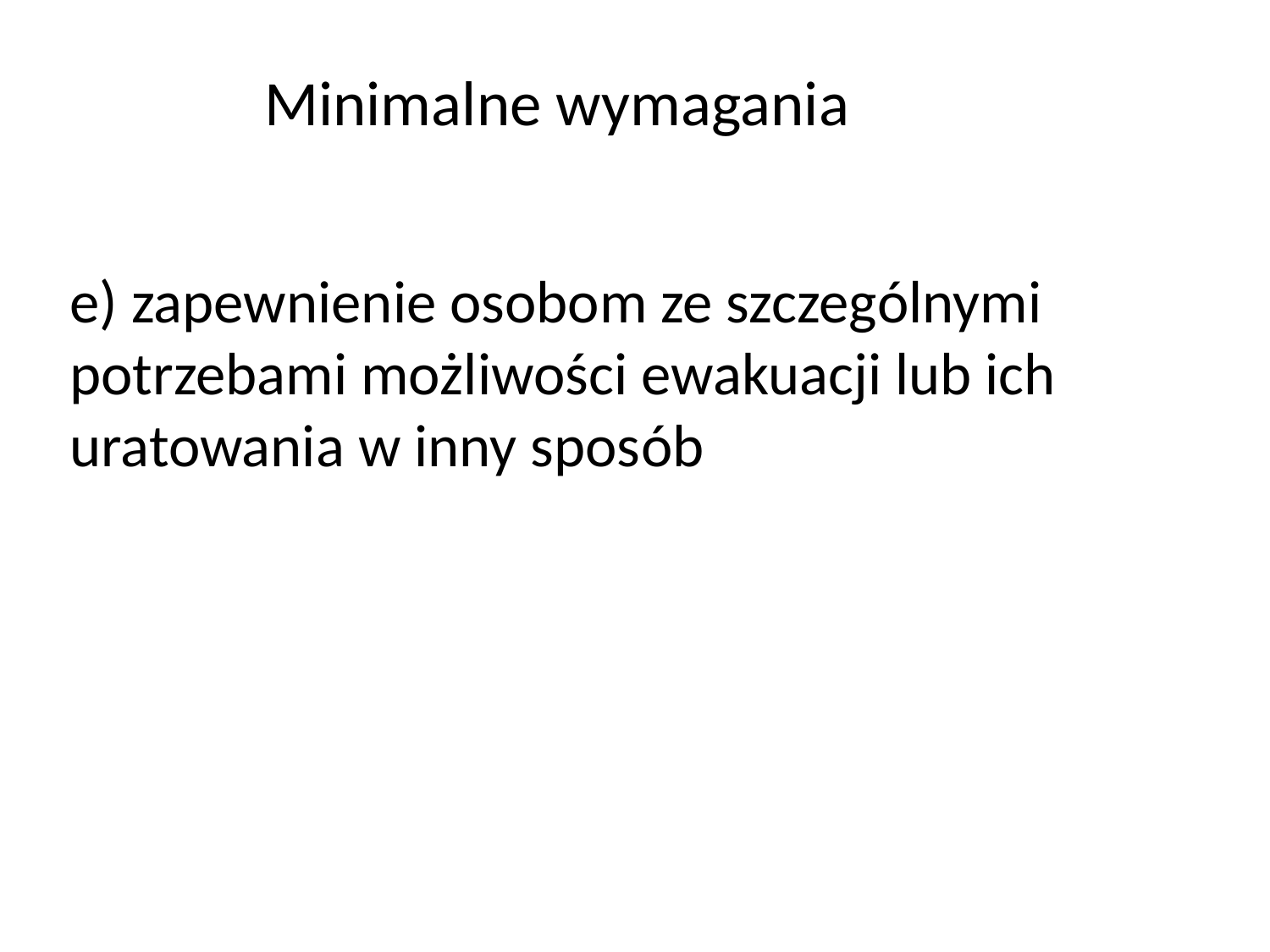

# Minimalne wymagania
e) zapewnienie osobom ze szczególnymi potrzebami możliwości ewakuacji lub ich uratowania w inny sposób